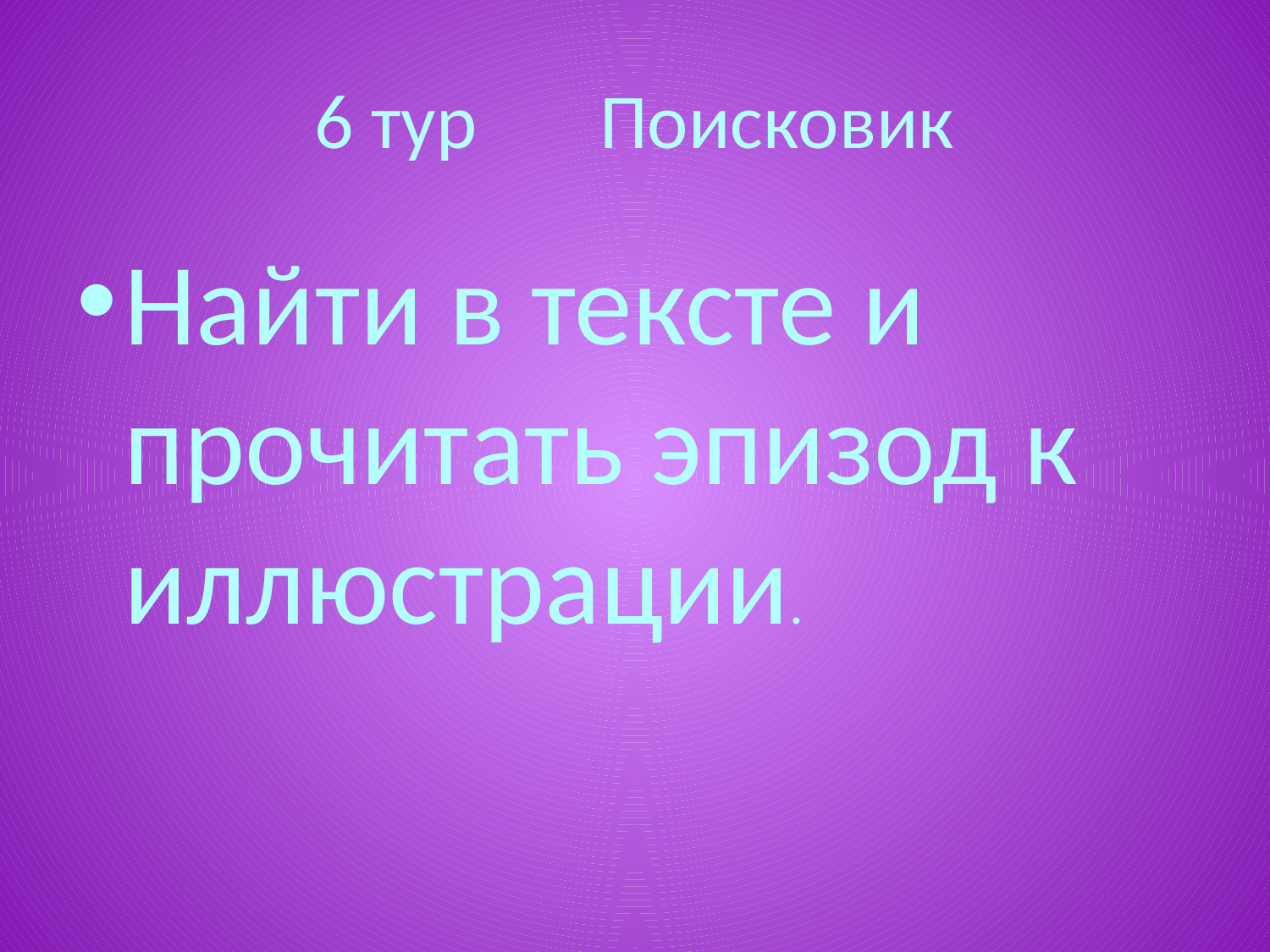

# 6 тур       Поисковик
Найти в тексте и прочитать эпизод к иллюстрации.